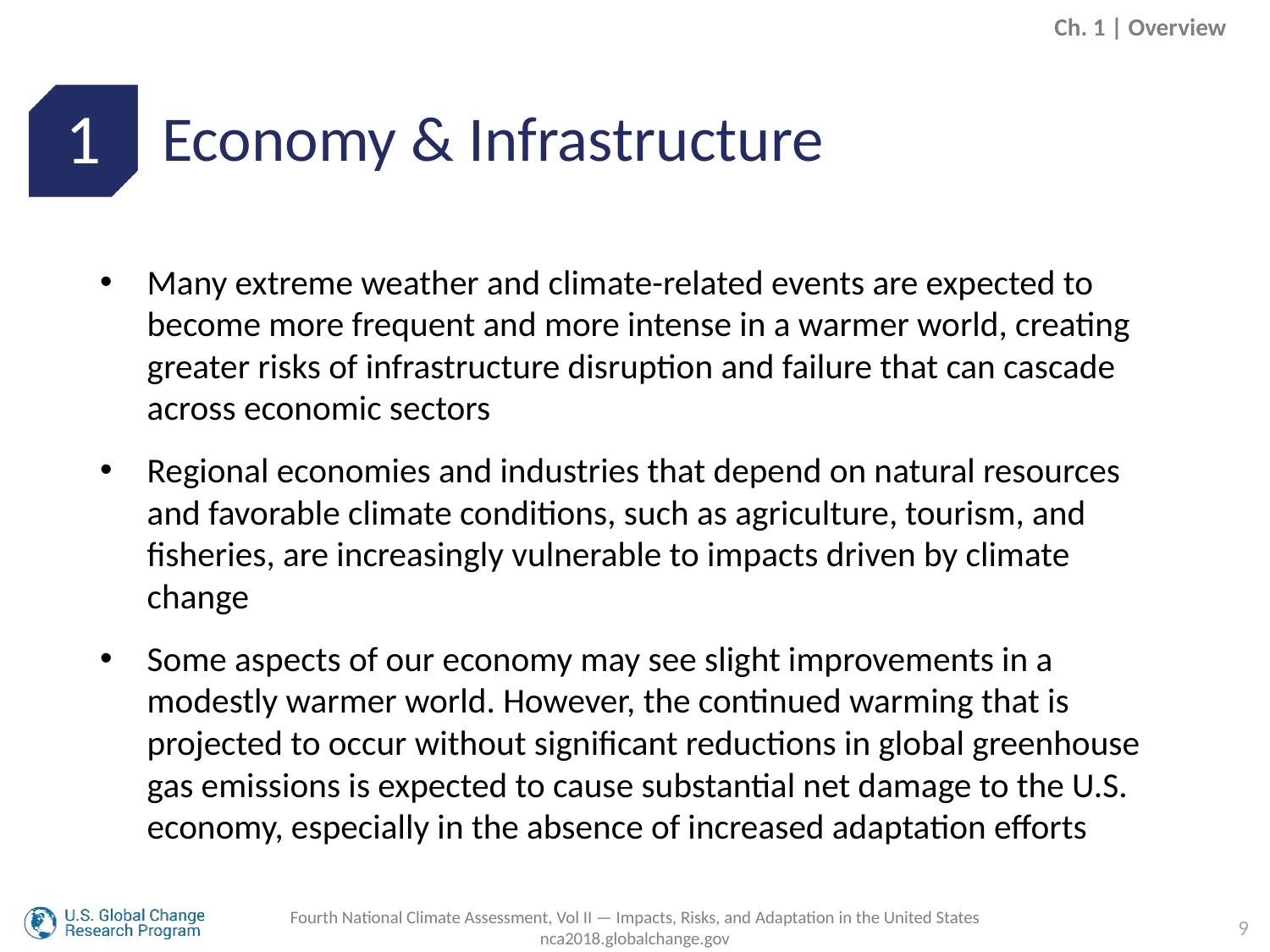

Ch. 1 | Overview
Economy & Infrastructure
1
Many extreme weather and climate-related events are expected to become more frequent and more intense in a warmer world, creating greater risks of infrastructure disruption and failure that can cascade across economic sectors
Regional economies and industries that depend on natural resources and favorable climate conditions, such as agriculture, tourism, and fisheries, are increasingly vulnerable to impacts driven by climate change
Some aspects of our economy may see slight improvements in a modestly warmer world. However, the continued warming that is projected to occur without significant reductions in global greenhouse gas emissions is expected to cause substantial net damage to the U.S. economy, especially in the absence of increased adaptation efforts